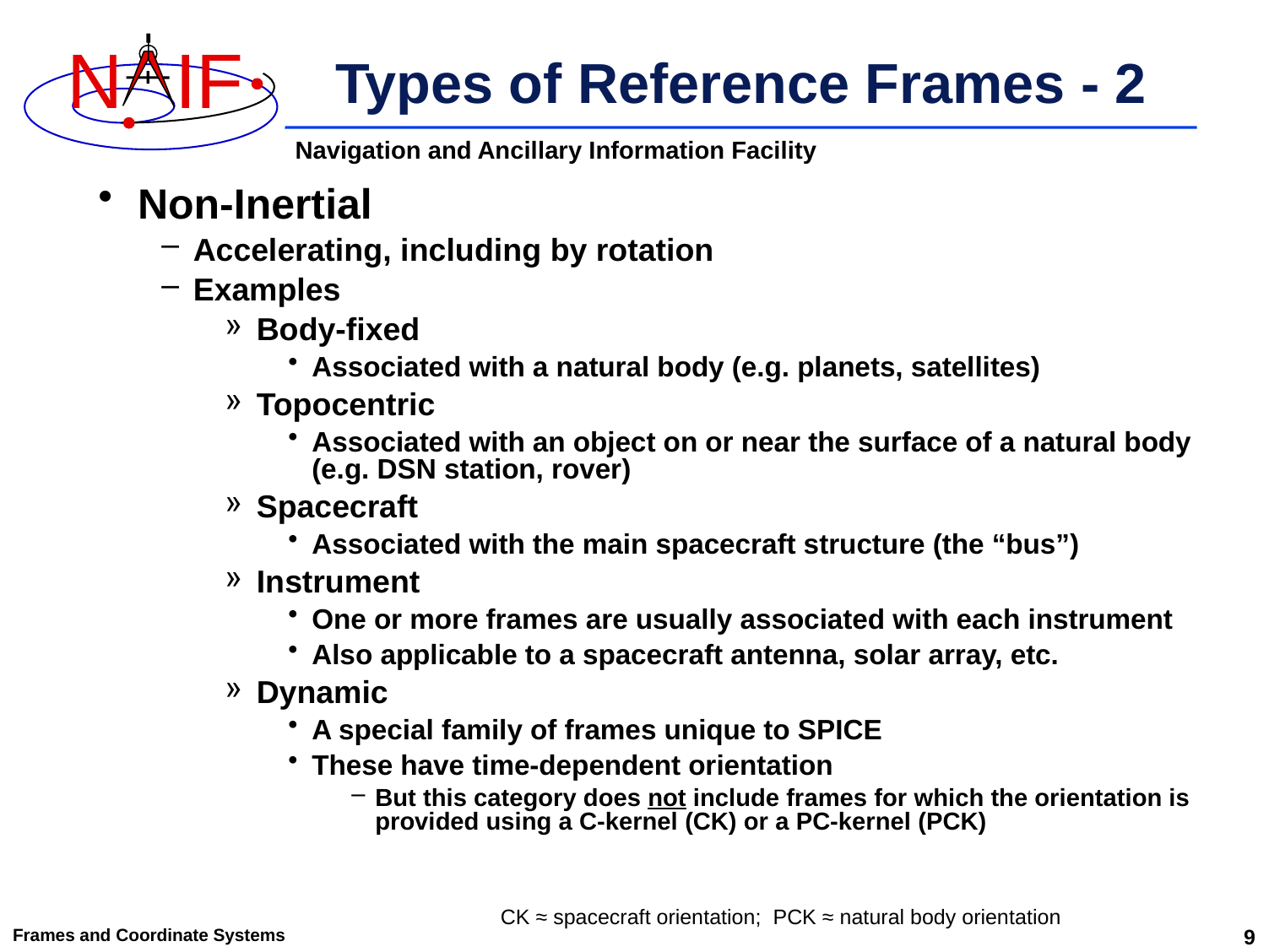

# Types of Reference Frames - 2
Non-Inertial
Accelerating, including by rotation
Examples
Body-fixed
Associated with a natural body (e.g. planets, satellites)
Topocentric
Associated with an object on or near the surface of a natural body (e.g. DSN station, rover)
Spacecraft
Associated with the main spacecraft structure (the “bus”)
Instrument
One or more frames are usually associated with each instrument
Also applicable to a spacecraft antenna, solar array, etc.
Dynamic
A special family of frames unique to SPICE
These have time-dependent orientation
But this category does not include frames for which the orientation is provided using a C-kernel (CK) or a PC-kernel (PCK)
CK ≈ spacecraft orientation;  PCK ≈ natural body orientation
Frames and Coordinate Systems
9